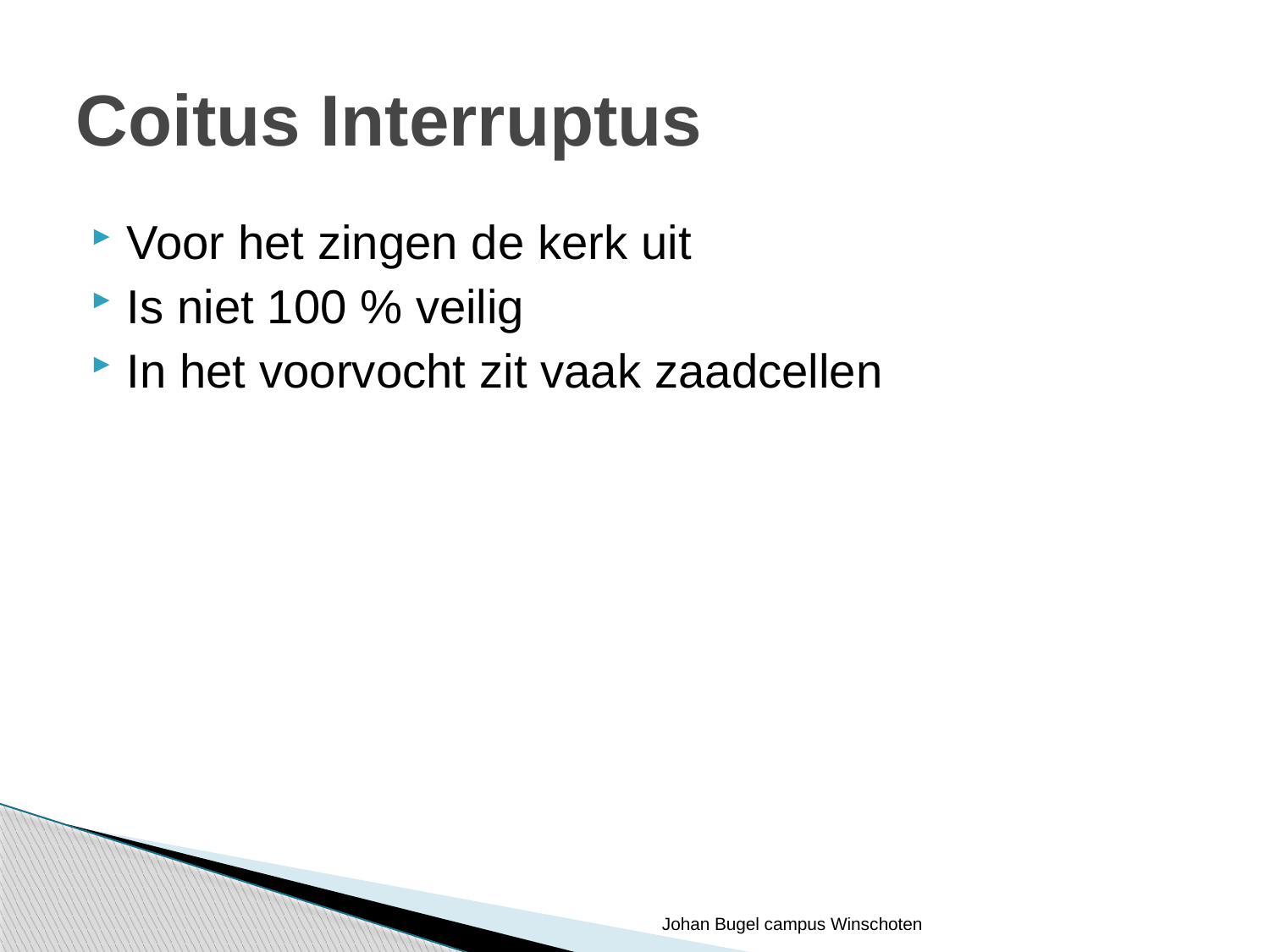

# Coitus Interruptus
Voor het zingen de kerk uit
Is niet 100 % veilig
In het voorvocht zit vaak zaadcellen
Johan Bugel campus Winschoten